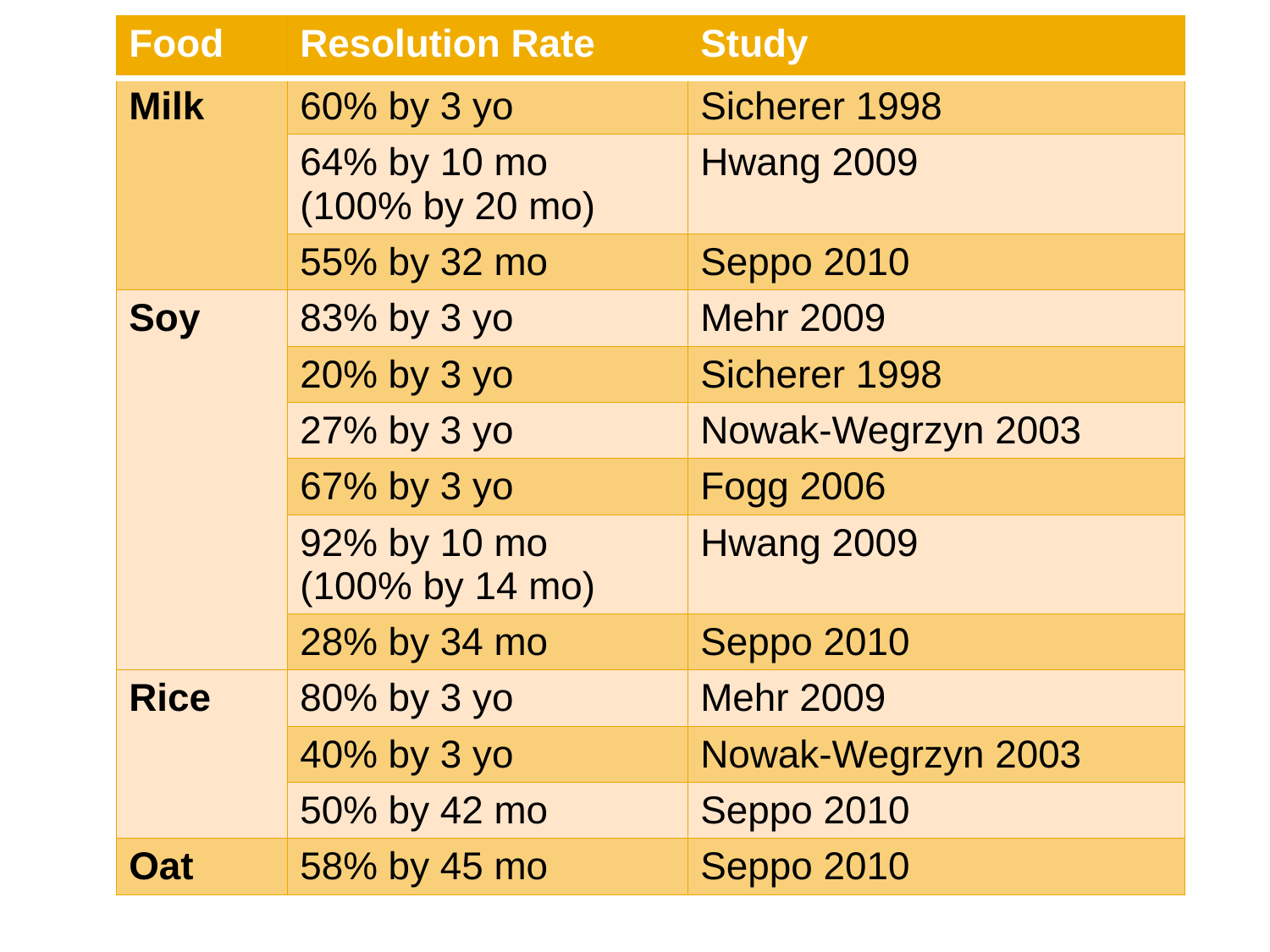

| Food | Resolution Rate | Study |
| --- | --- | --- |
| Milk | 60% by 3 yo | Sicherer 1998 |
|  | 64% by 10 mo (100% by 20 mo) | Hwang 2009 |
|  | 55% by 32 mo | Seppo 2010 |
| Soy | 83% by 3 yo | Mehr 2009 |
|  | 20% by 3 yo | Sicherer 1998 |
|  | 27% by 3 yo | Nowak-Wegrzyn 2003 |
|  | 67% by 3 yo | Fogg 2006 |
|  | 92% by 10 mo (100% by 14 mo) | Hwang 2009 |
|  | 28% by 34 mo | Seppo 2010 |
| Rice | 80% by 3 yo | Mehr 2009 |
|  | 40% by 3 yo | Nowak-Wegrzyn 2003 |
|  | 50% by 42 mo | Seppo 2010 |
| Oat | 58% by 45 mo | Seppo 2010 |